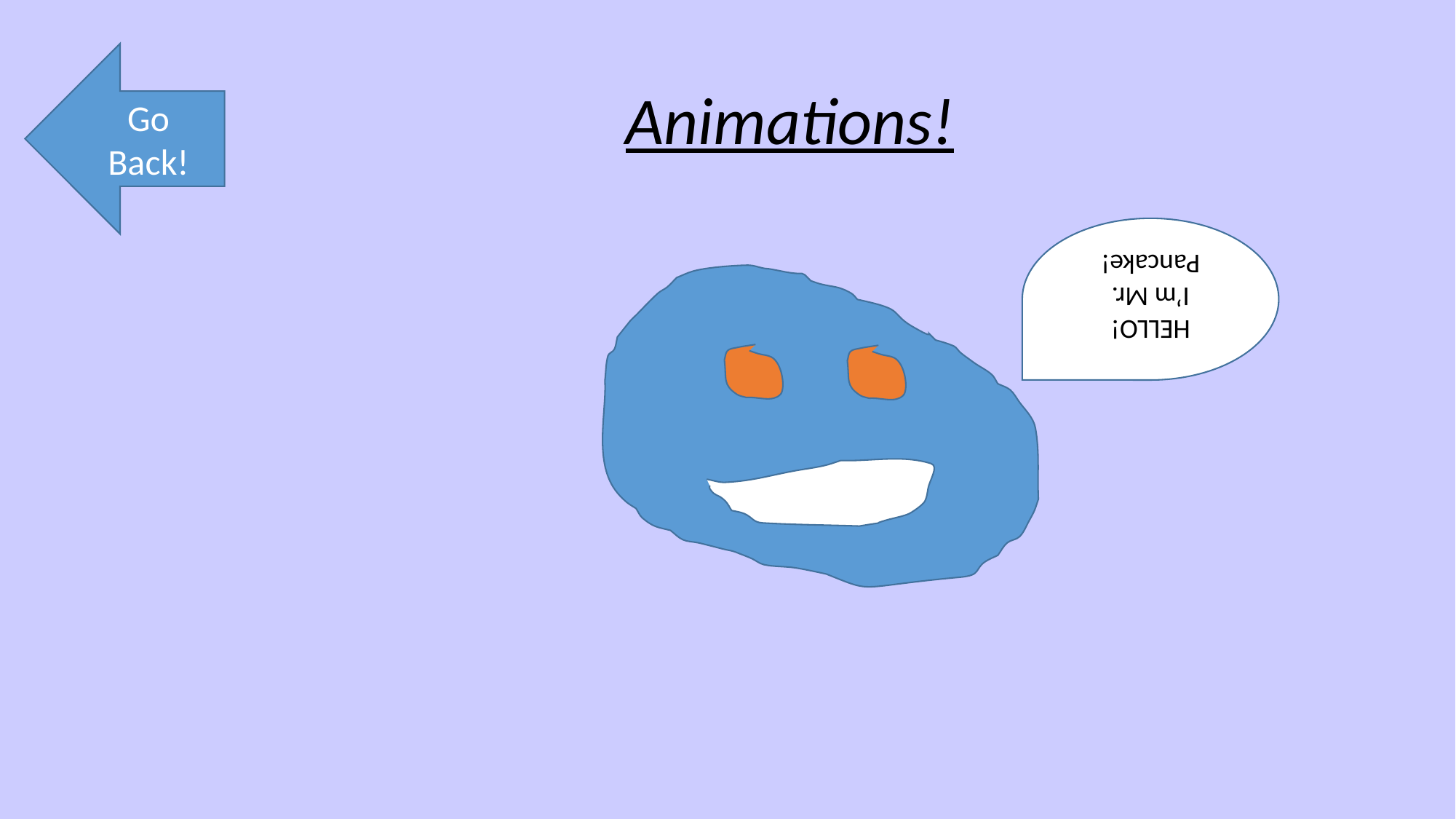

Go Back!
# Animations!
HELLO!
I’m Mr. Pancake!